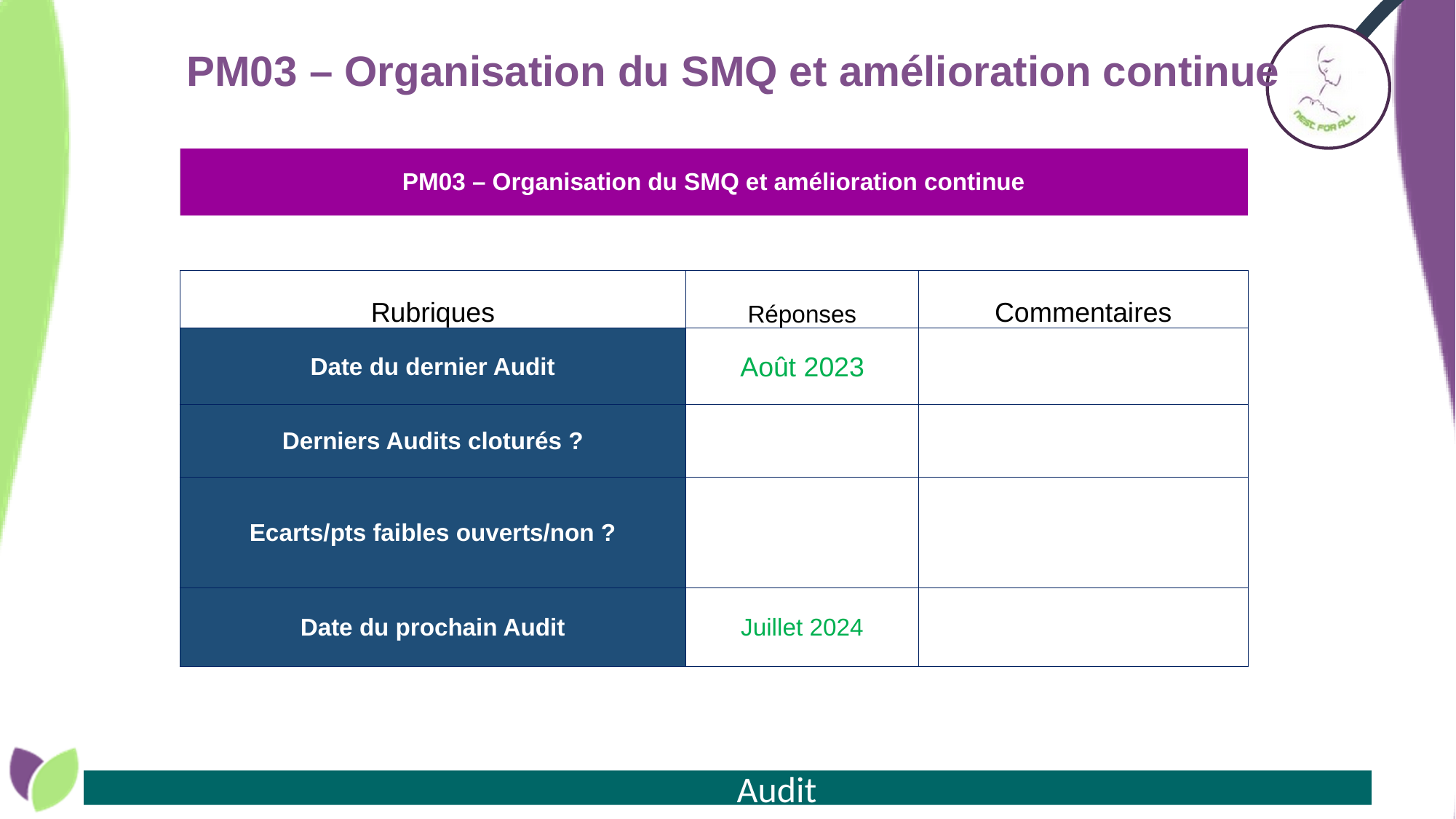

# PM03 – Organisation du SMQ et amélioration continue
| PM03 – Organisation du SMQ et amélioration continue |  |  |
| --- | --- | --- |
|  |  |  |
| Rubriques | Réponses | Commentaires |
| Date du dernier Audit | Août 2023 |  |
| Derniers Audits cloturés ? |  |  |
| Ecarts/pts faibles ouverts/non ? |  |  |
| Date du prochain Audit | Juillet 2024 |  |
Audit